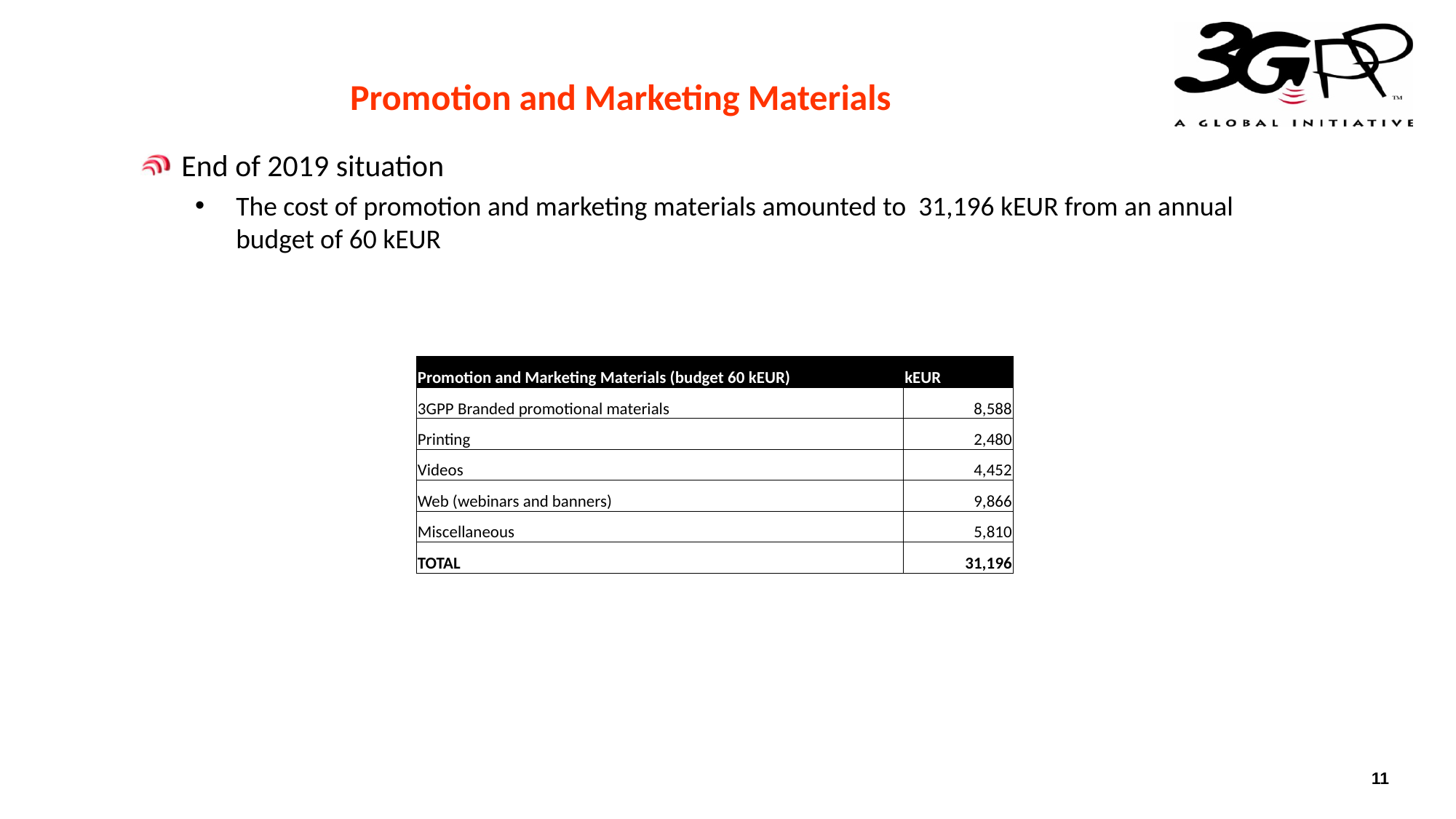

# Promotion and Marketing Materials
End of 2019 situation
The cost of promotion and marketing materials amounted to  31,196 kEUR from an annual budget of 60 kEUR

| Promotion and Marketing Materials (budget 60 kEUR) | kEUR |
| --- | --- |
| 3GPP Branded promotional materials | 8,588 |
| Printing | 2,480 |
| Videos | 4,452 |
| Web (webinars and banners) | 9,866 |
| Miscellaneous | 5,810 |
| TOTAL | 31,196 |
11